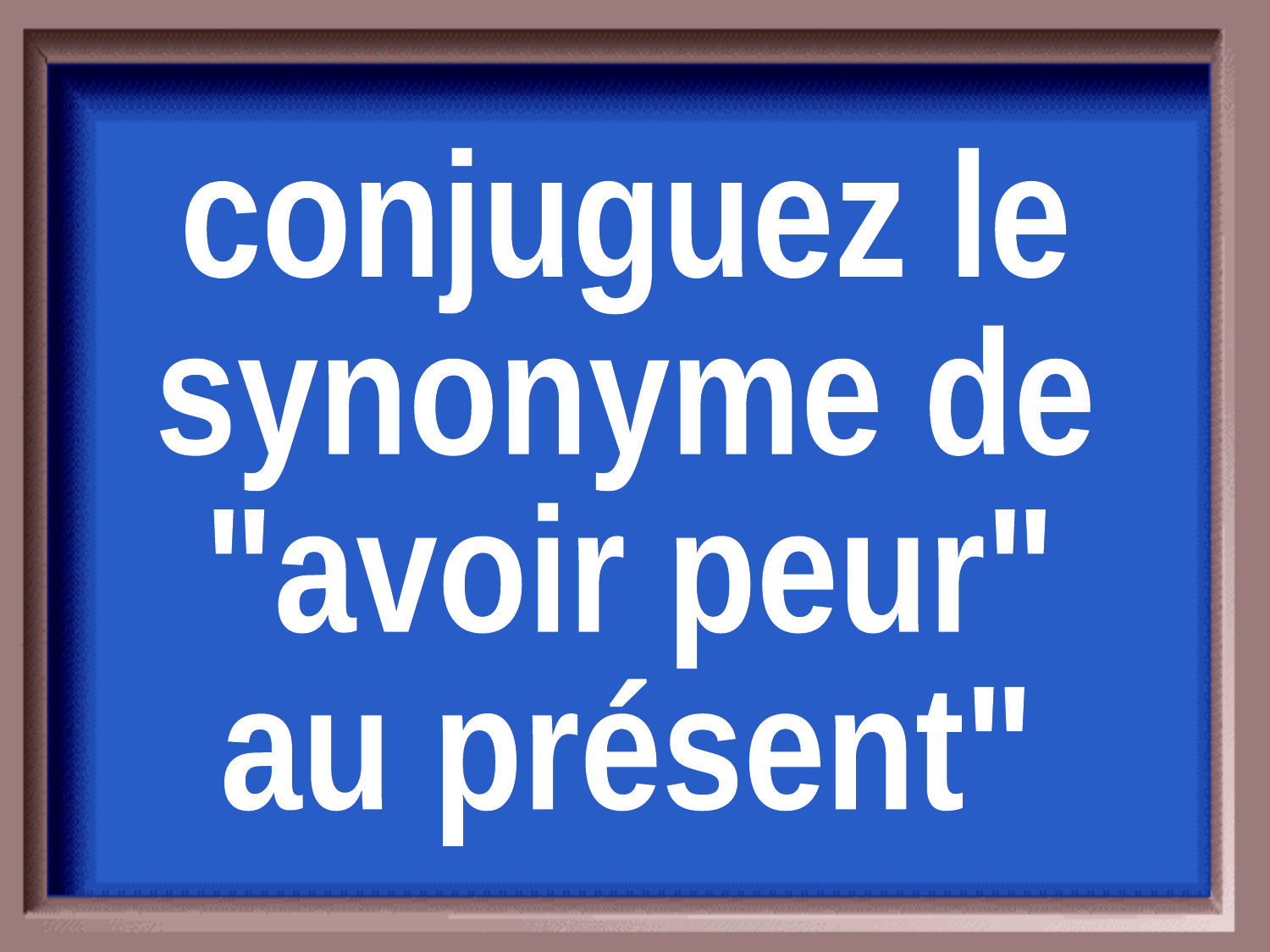

conjuguez le
synonyme de
"avoir peur"
au présent"